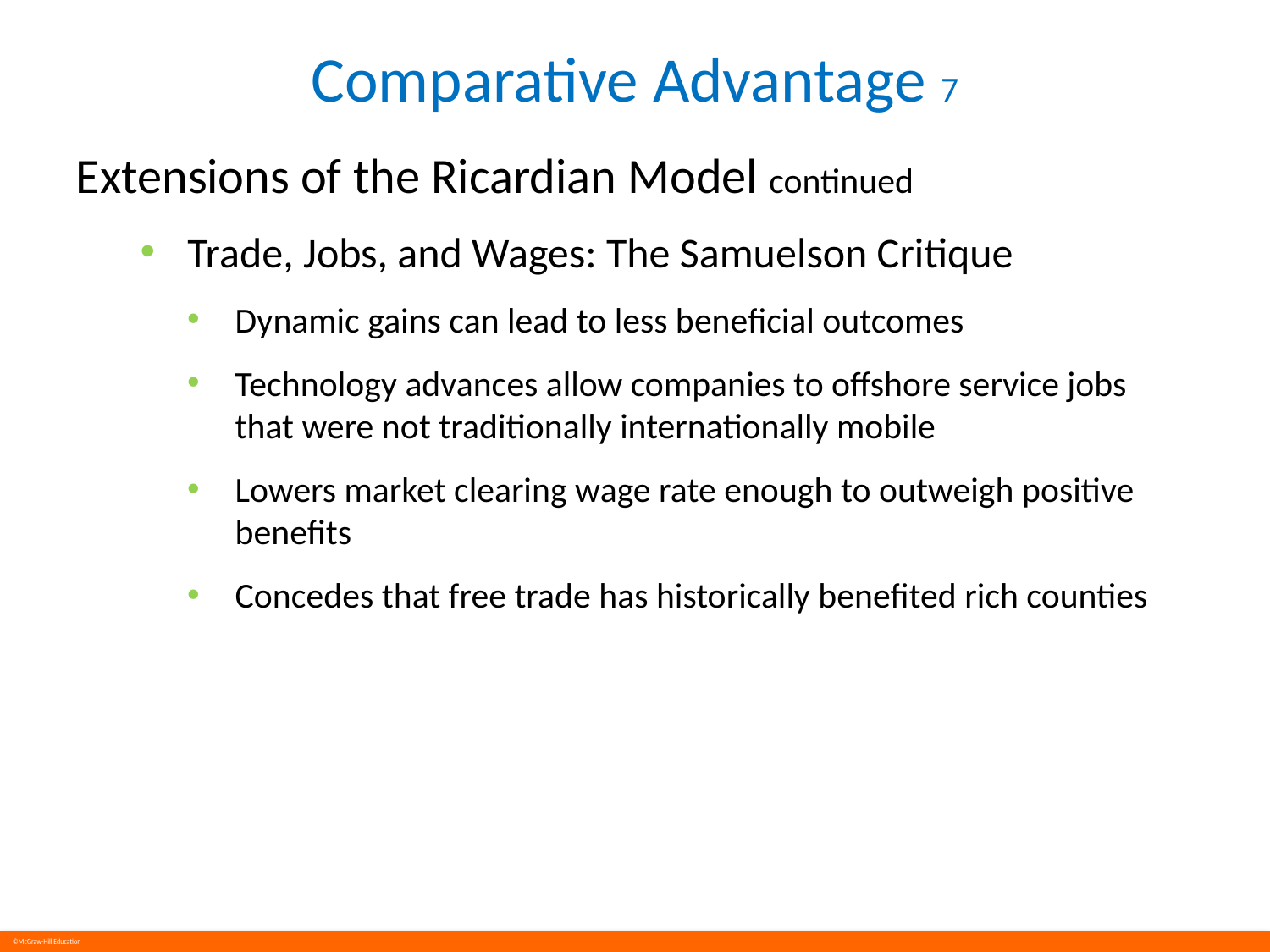

# Comparative Advantage 7
Extensions of the Ricardian Model continued
Trade, Jobs, and Wages: The Samuelson Critique
Dynamic gains can lead to less beneficial outcomes
Technology advances allow companies to offshore service jobs that were not traditionally internationally mobile
Lowers market clearing wage rate enough to outweigh positive benefits
Concedes that free trade has historically benefited rich counties